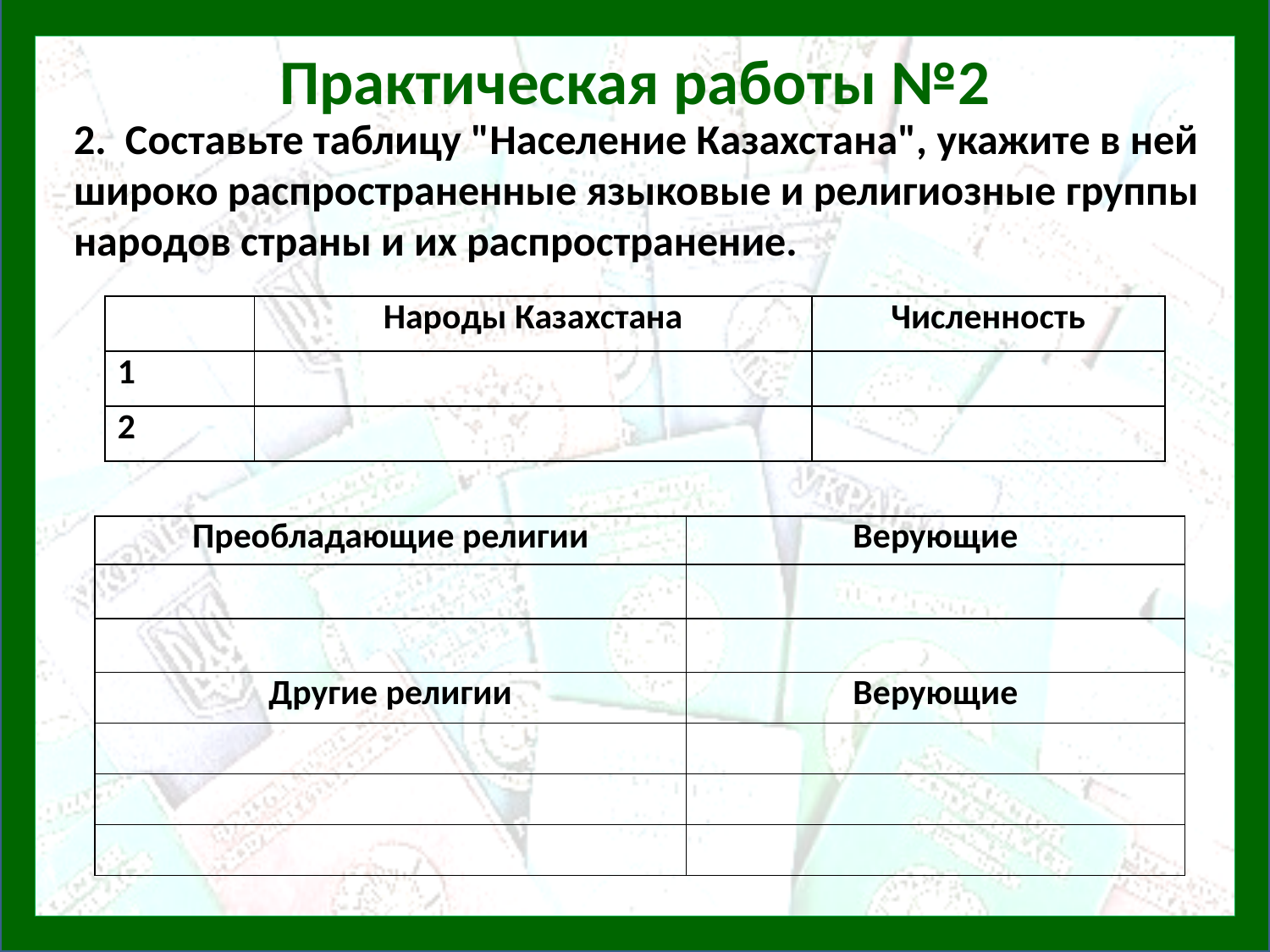

# Практическая работы №2
2.  Составьте таблицу "Население Казахстана", укажите в ней широко распространенные языковые и религиозные группы народов страны и их распространение.

|  | Народы Казахстана | Численность |
| --- | --- | --- |
| 1 |  |  |
| 2 |  |  |
| Преобладающие религии | Верующие |
| --- | --- |
|  |  |
|  |  |
| Другие религии | Верующие |
|  |  |
|  |  |
|  |  |